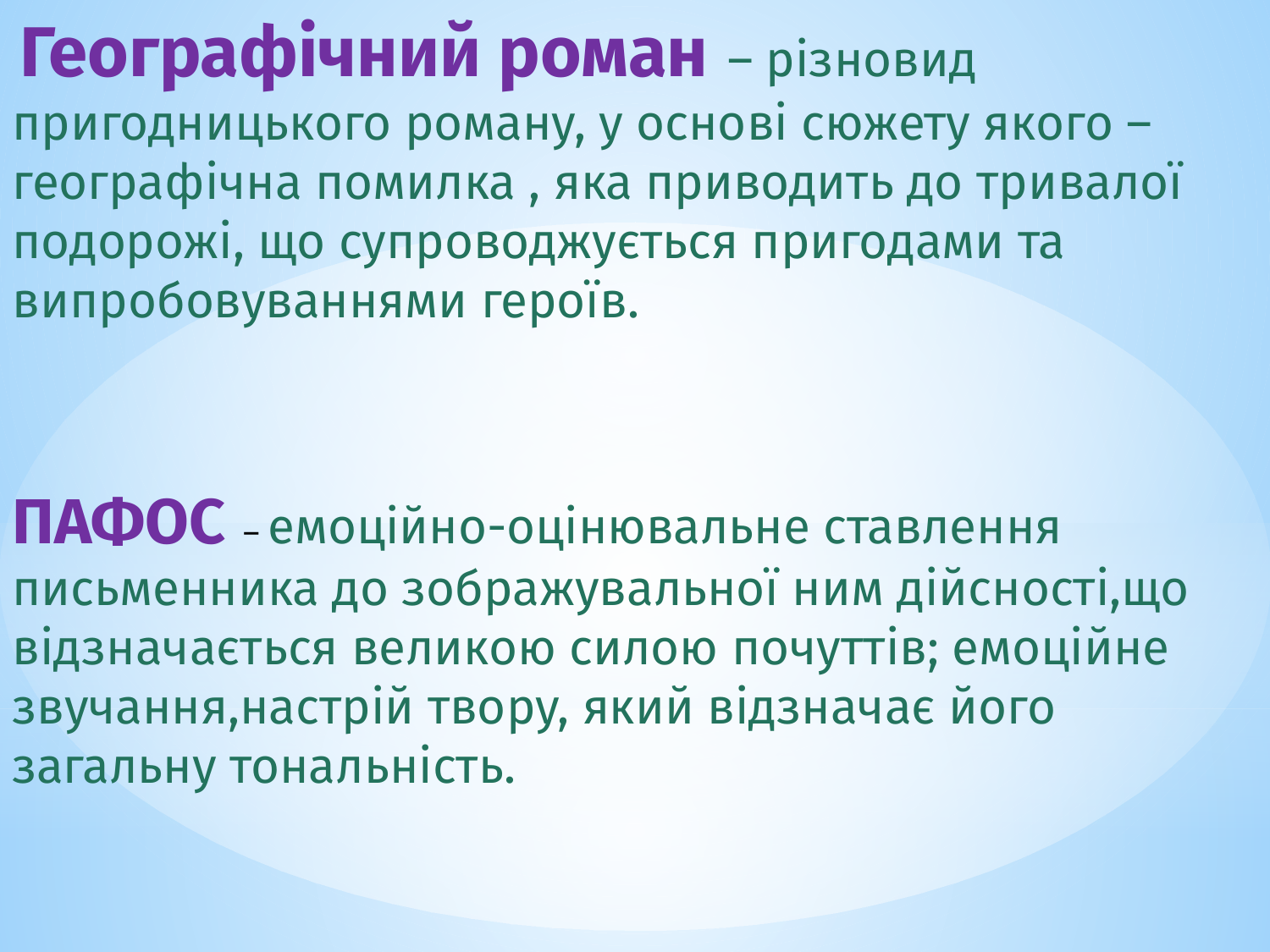

Географічний роман – різновид пригодницького роману, у основі сюжету якого – географічна помилка , яка приводить до тривалої подорожі, що супроводжується пригодами та випробовуваннями героїв.

ПАФОС – емоційно-оцінювальне ставлення письменника до зображувальної ним дійсності,що відзначається великою силою почуттів; емоційне звучання,настрій твору, який відзначає його загальну тональність.